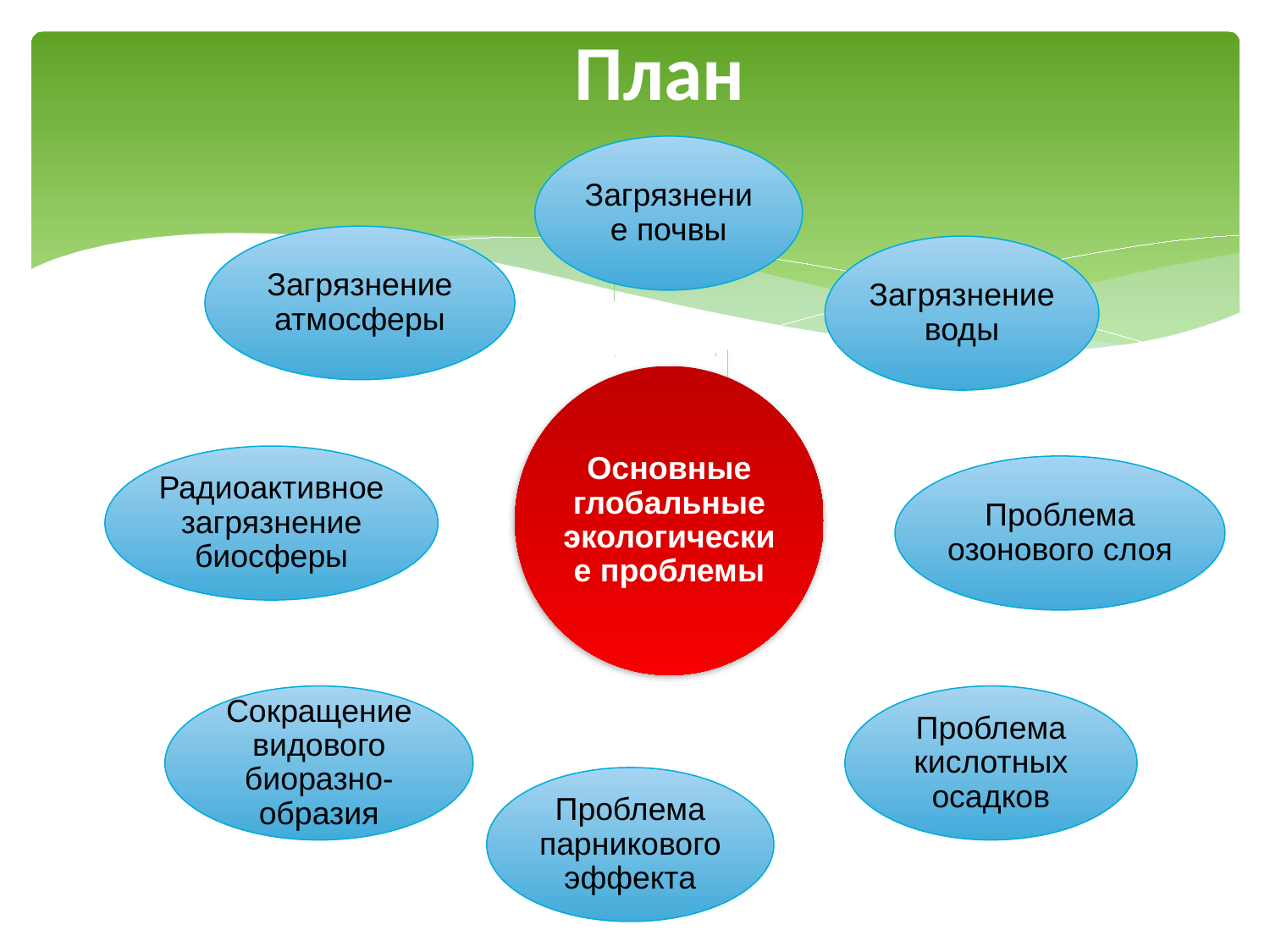

План
Загрязнение почвы

Загрязнение атмосферы
Загрязнение воды

Основные глобальные экологические проблемы

Радиоактивное загрязнение биосферы
Проблема озонового слоя

Сокращение видового биоразно-образия
Проблема кислотных осадков
Проблема парникового эффекта